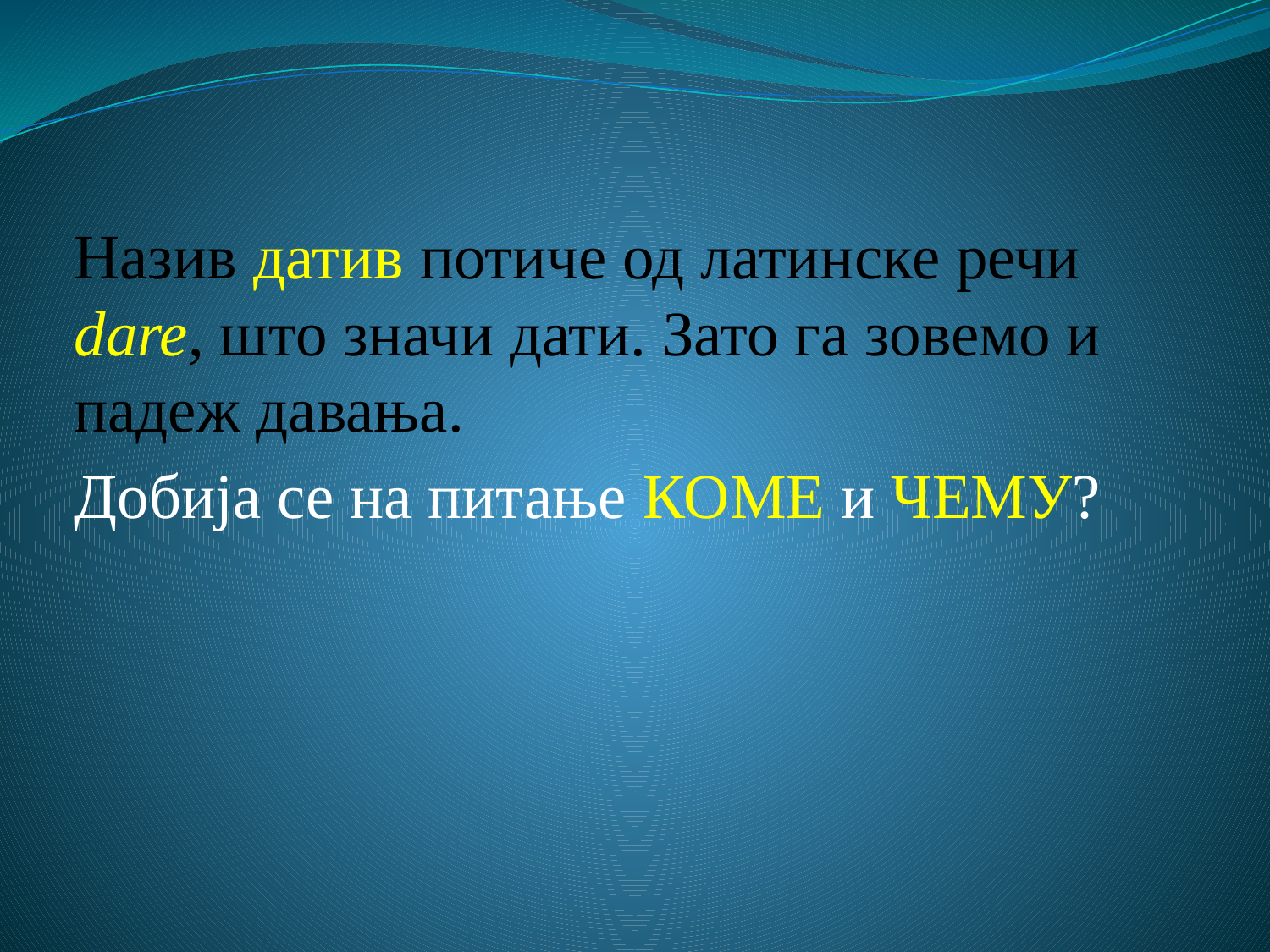

# Назив датив потиче од латинске речи dare, што значи дати. Зато га зовемо и падеж давања.
Добија се на питање КОМЕ и ЧЕМУ?